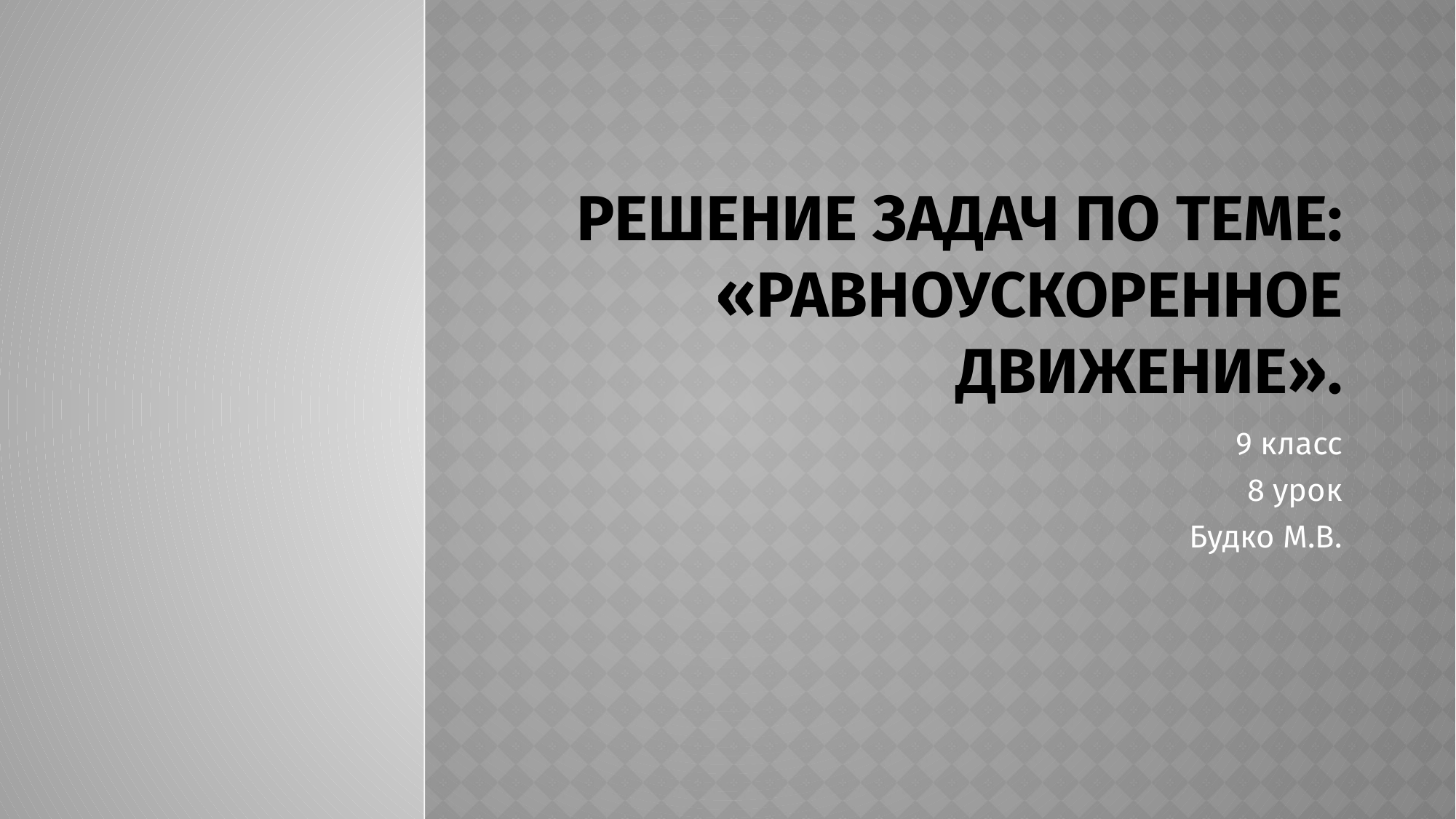

# Решение задач по теме: «Равноускоренное движение».
9 класс
8 урок
Будко М.В.